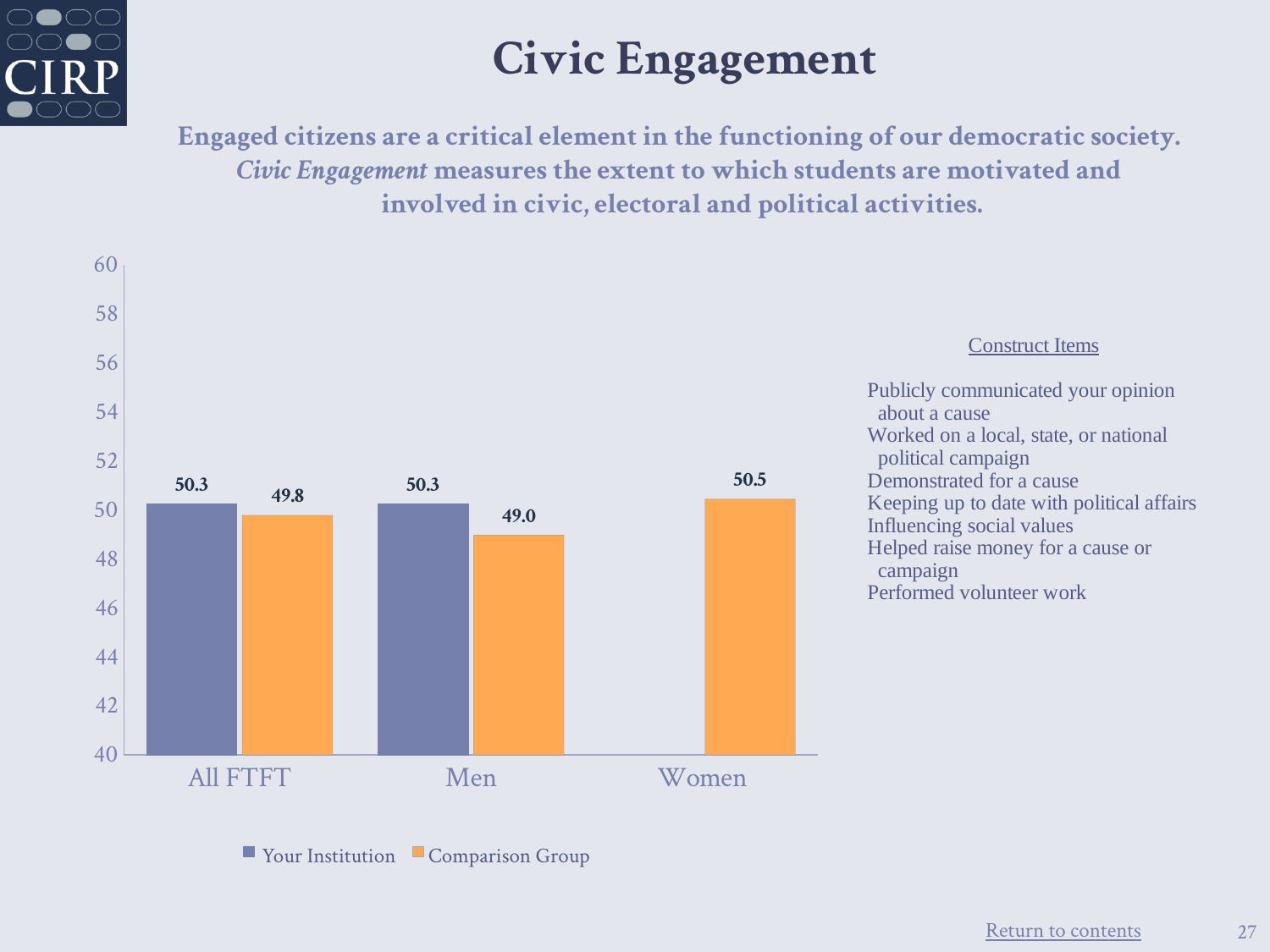

Civic Engagement
Engaged citizens are a critical element in the functioning of our democratic society.
Civic Engagement measures the extent to which students are motivated and
involved in civic, electoral and political activities.

### Chart

| Category |  |  |
|---|---|---|
| All FTFT | 50.25 | 49.79 |
| Men | 50.25 | 48.98 |
| Women | 0.0 | 50.45 |
  Your Institution       Comparison Group

27